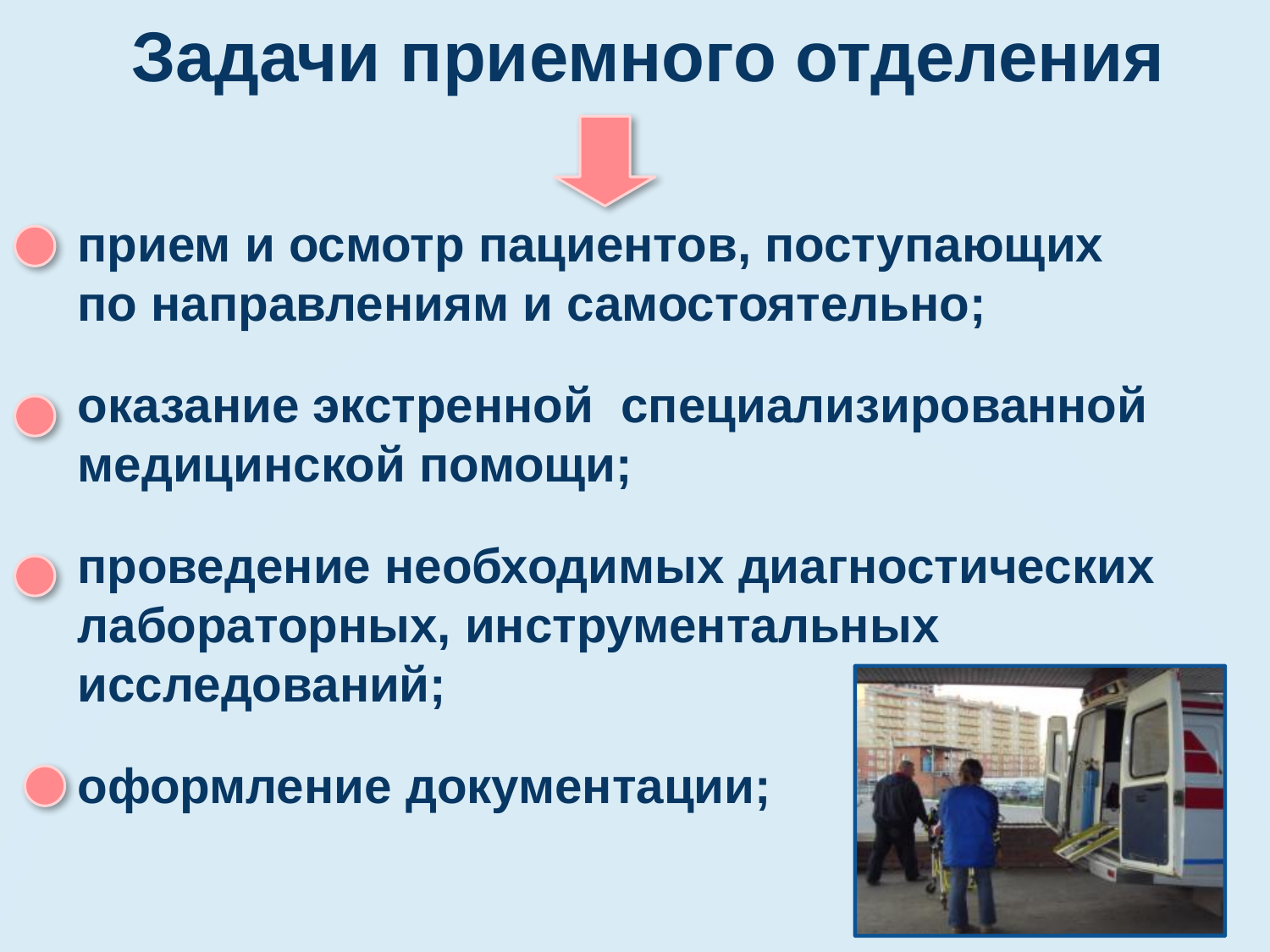

# Задачи приемного отделения

прием и осмотр пациентов, поступающих           по направлениям и самостоятельно;
оказание экстренной  специализированной медицинской помощи;
проведение необходимых диагностических лабораторных, инструментальных исследований;
оформление документации;